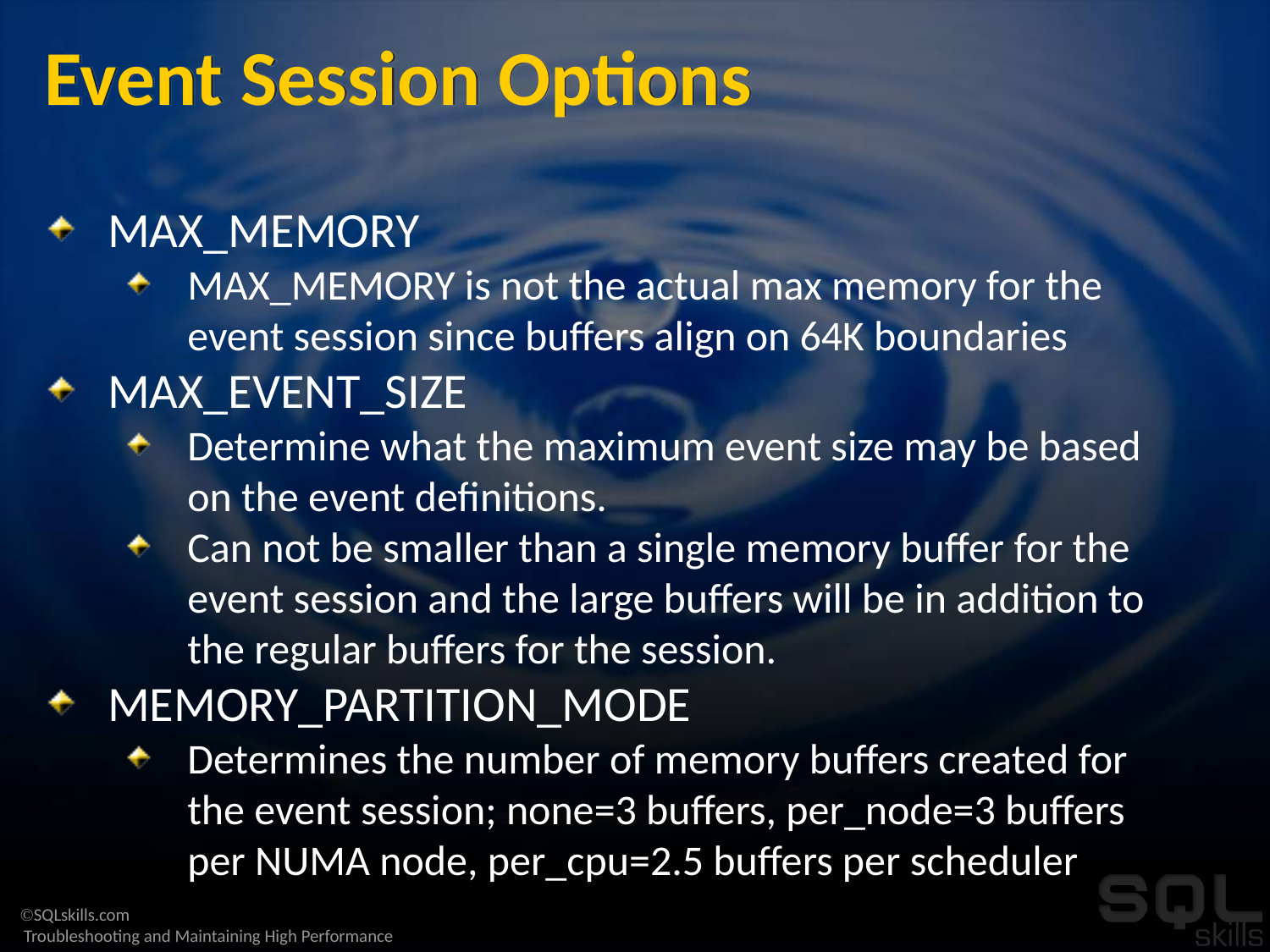

# Event Session Options
MAX_MEMORY
MAX_MEMORY is not the actual max memory for the event session since buffers align on 64K boundaries
MAX_EVENT_SIZE
Determine what the maximum event size may be based on the event definitions.
Can not be smaller than a single memory buffer for the event session and the large buffers will be in addition to the regular buffers for the session.
MEMORY_PARTITION_MODE
Determines the number of memory buffers created for the event session; none=3 buffers, per_node=3 buffers per NUMA node, per_cpu=2.5 buffers per scheduler